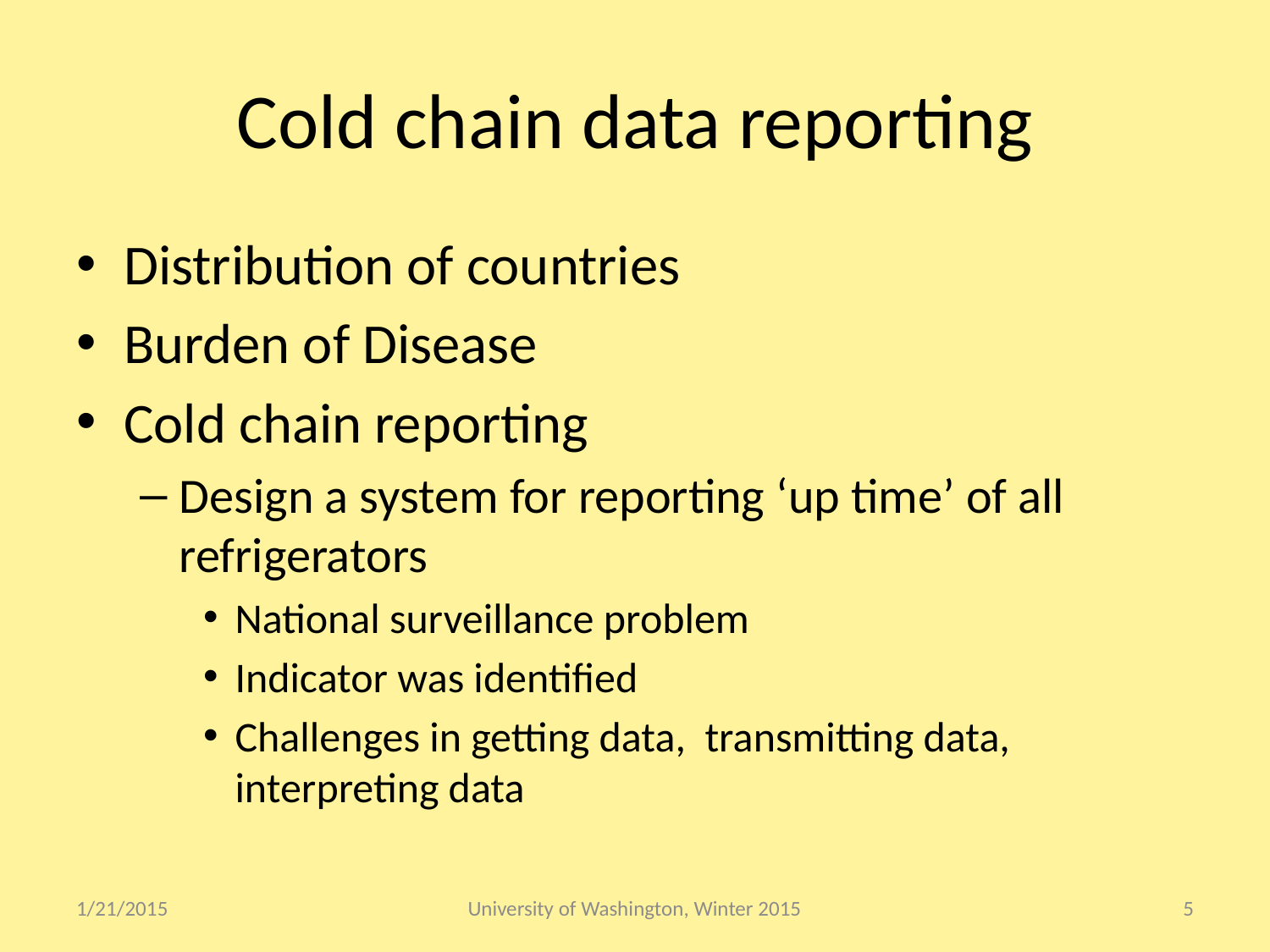

# Cold chain data reporting
Distribution of countries
Burden of Disease
Cold chain reporting
Design a system for reporting ‘up time’ of all refrigerators
National surveillance problem
Indicator was identified
Challenges in getting data,  transmitting data, interpreting data
1/21/2015
University of Washington, Winter 2015
5